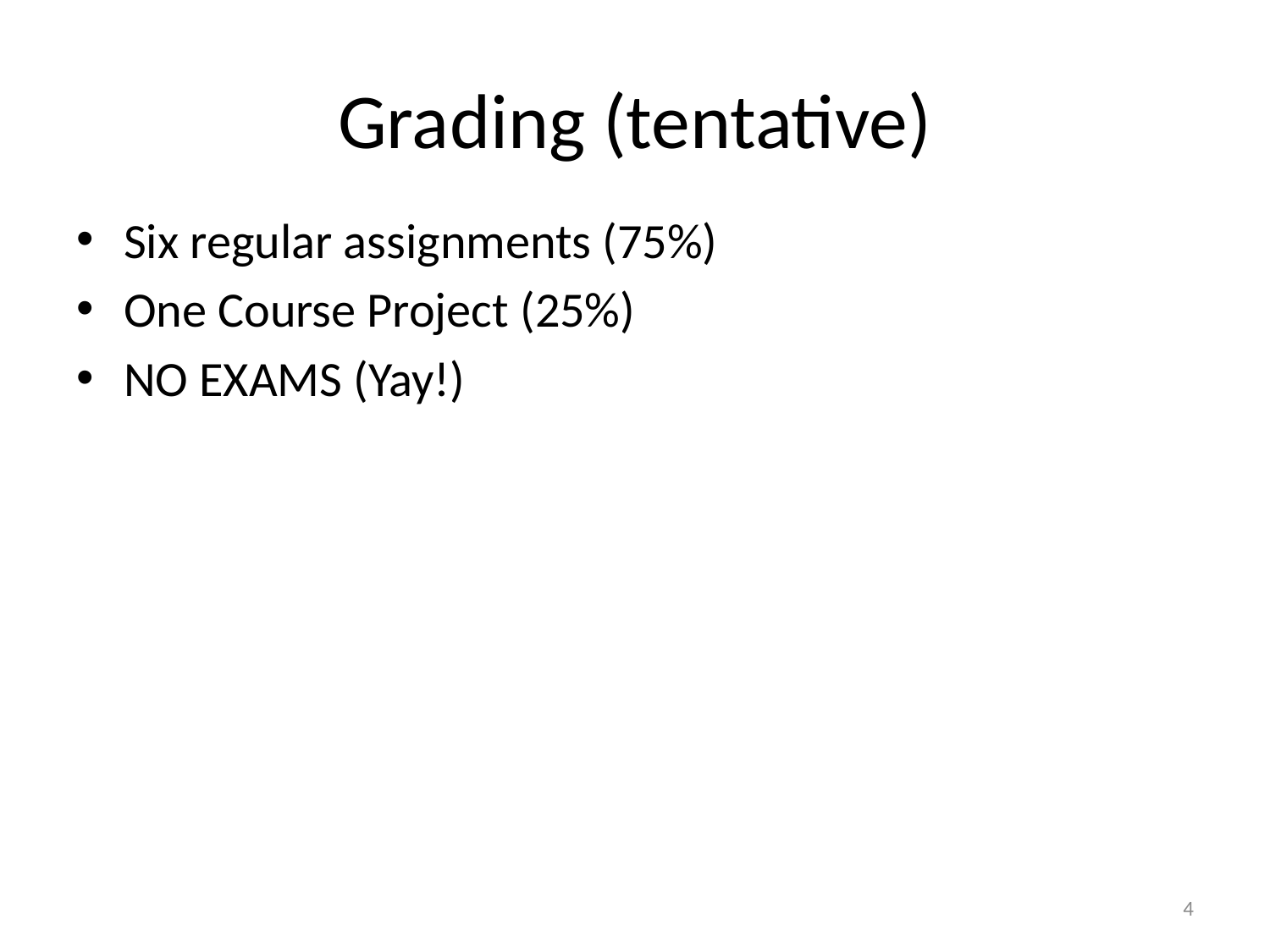

# Grading (tentative)
Six regular assignments (75%)
One Course Project (25%)
NO EXAMS (Yay!)
4